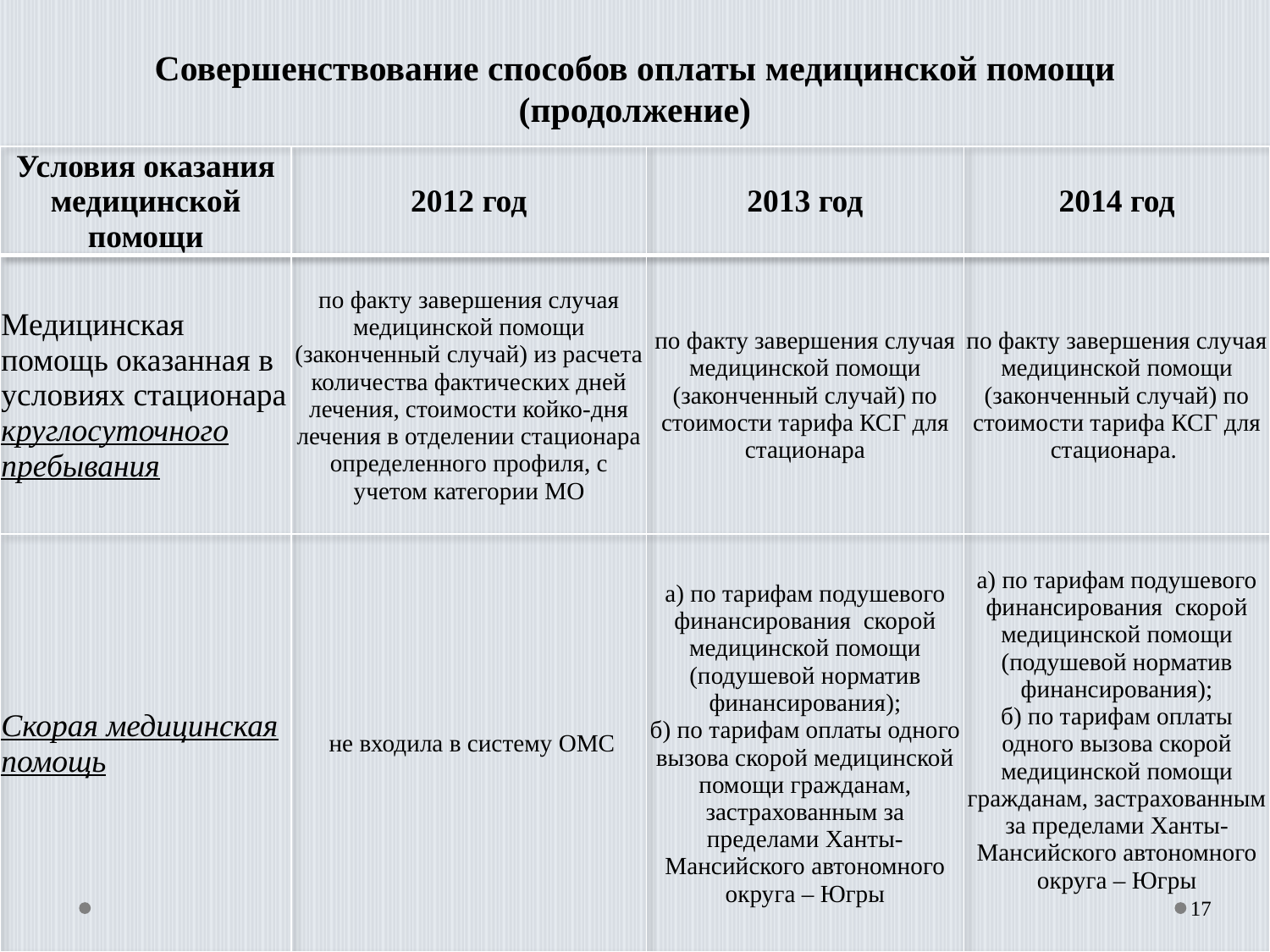

# Совершенствование способов оплаты медицинской помощи (продолжение)
| Условия оказания медицинской помощи | 2012 год | 2013 год | 2014 год |
| --- | --- | --- | --- |
| Медицинская помощь оказанная в условиях стационара круглосуточного пребывания | по факту завершения случая медицинской помощи (законченный случай) из расчета количества фактических дней лечения, стоимости койко-дня лечения в отделении стационара определенного профиля, с учетом категории МО | по факту завершения случая медицинской помощи (законченный случай) по стоимости тарифа КСГ для стационара | по факту завершения случая медицинской помощи (законченный случай) по стоимости тарифа КСГ для стационара. |
| Скорая медицинская помощь | не входила в систему ОМС | а) по тарифам подушевого финансирования скорой медицинской помощи (подушевой норматив финансирования); б) по тарифам оплаты одного вызова скорой медицинской помощи гражданам, застрахованным за пределами Ханты-Мансийского автономного округа – Югры | а) по тарифам подушевого финансирования скорой медицинской помощи (подушевой норматив финансирования); б) по тарифам оплаты одного вызова скорой медицинской помощи гражданам, застрахованным за пределами Ханты-Мансийского автономного округа – Югры |
17